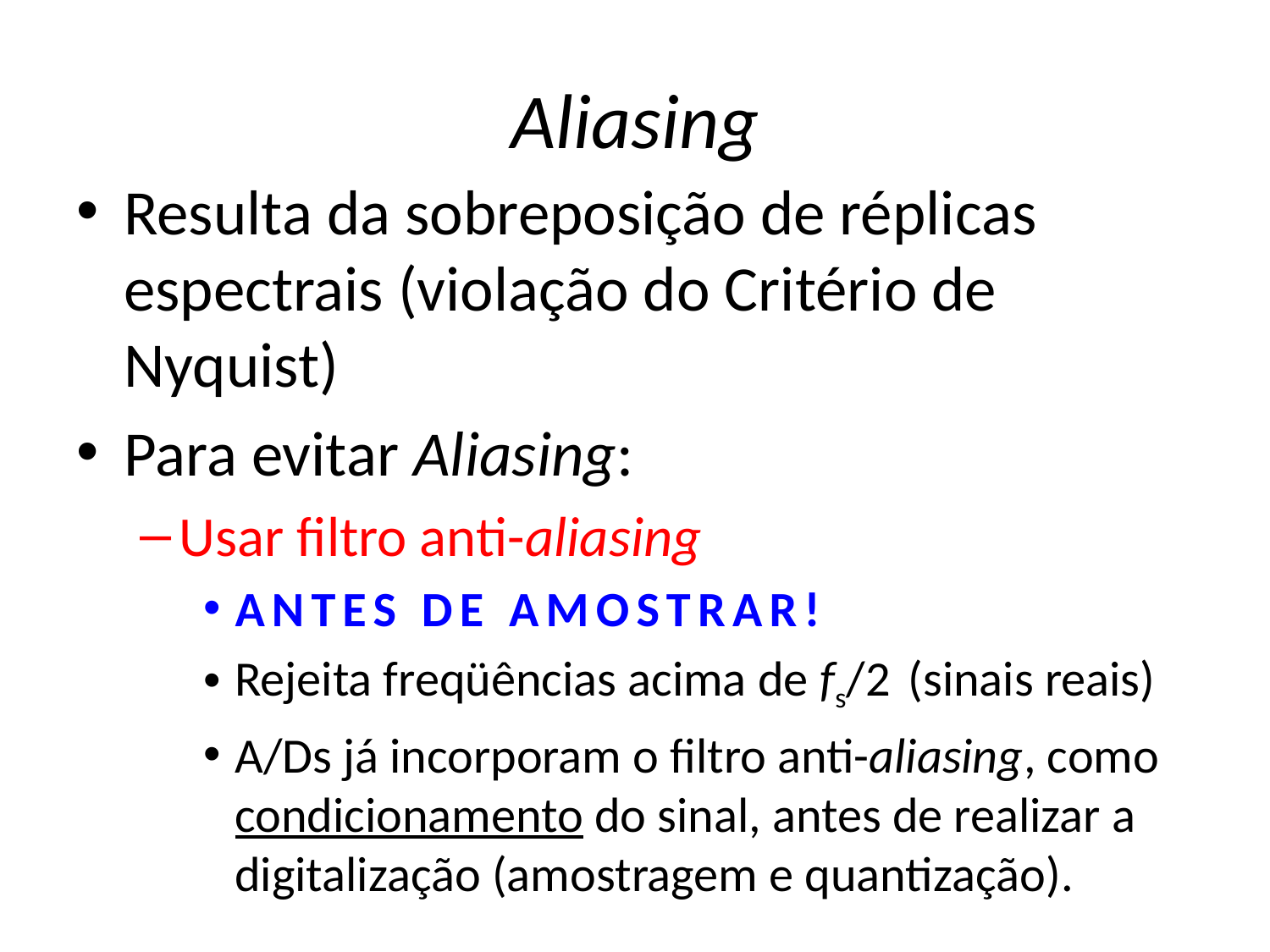

# Aliasing
Resulta da sobreposição de réplicas espectrais (violação do Critério de Nyquist)
Para evitar Aliasing:
Usar filtro anti-aliasing
ANTES DE AMOSTRAR!
Rejeita freqüências acima de fs/2  (sinais reais)
A/Ds já incorporam o filtro anti-aliasing, como condicionamento do sinal, antes de realizar a digitalização (amostragem e quantização).